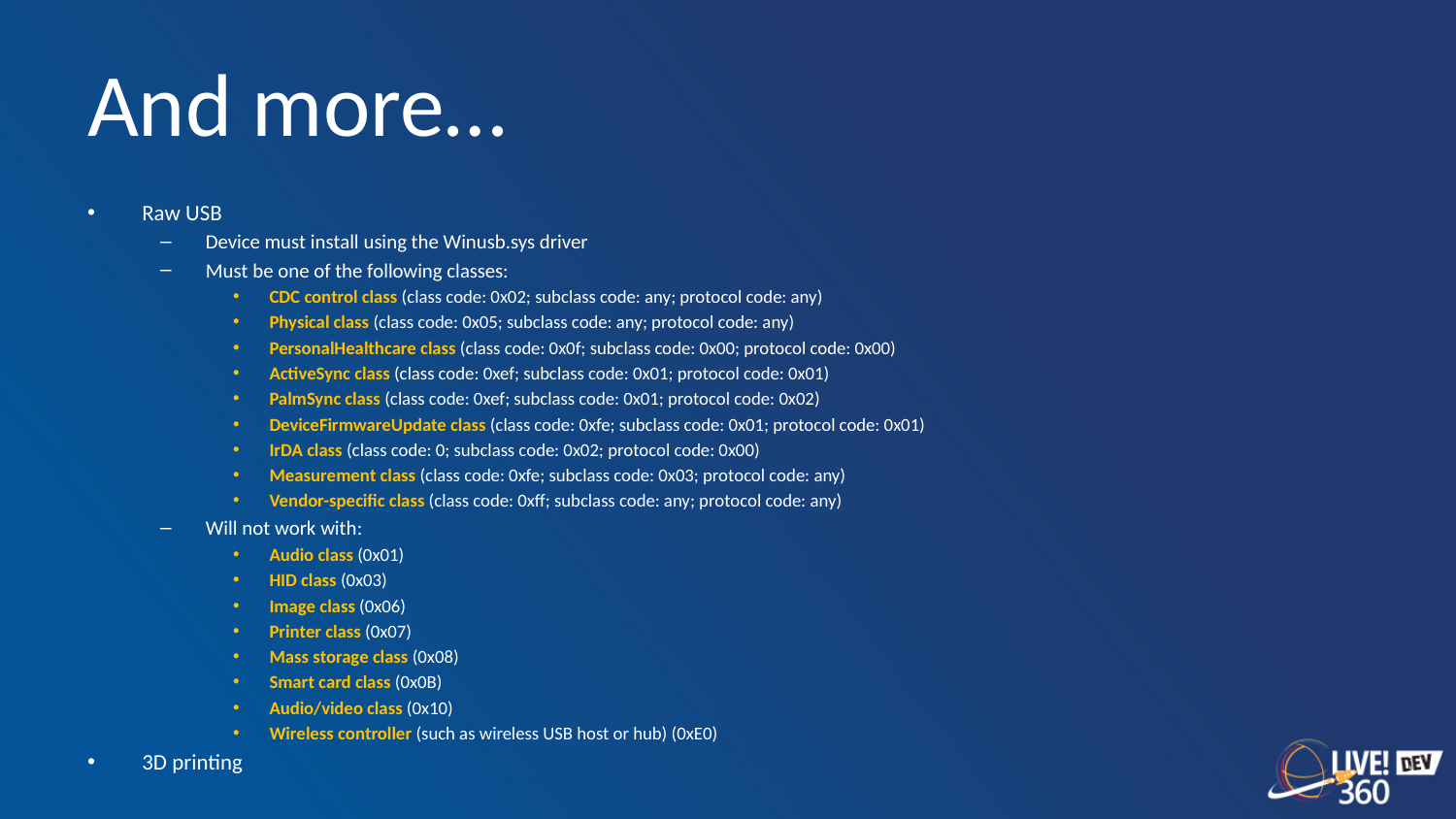

# And more…
Raw USB
Device must install using the Winusb.sys driver
Must be one of the following classes:
CDC control class (class code: 0x02; subclass code: any; protocol code: any)
Physical class (class code: 0x05; subclass code: any; protocol code: any)
PersonalHealthcare class (class code: 0x0f; subclass code: 0x00; protocol code: 0x00)
ActiveSync class (class code: 0xef; subclass code: 0x01; protocol code: 0x01)
PalmSync class (class code: 0xef; subclass code: 0x01; protocol code: 0x02)
DeviceFirmwareUpdate class (class code: 0xfe; subclass code: 0x01; protocol code: 0x01)
IrDA class (class code: 0; subclass code: 0x02; protocol code: 0x00)
Measurement class (class code: 0xfe; subclass code: 0x03; protocol code: any)
Vendor-specific class (class code: 0xff; subclass code: any; protocol code: any)
Will not work with:
Audio class (0x01)
HID class (0x03)
Image class (0x06)
Printer class (0x07)
Mass storage class (0x08)
Smart card class (0x0B)
Audio/video class (0x10)
Wireless controller (such as wireless USB host or hub) (0xE0)
3D printing